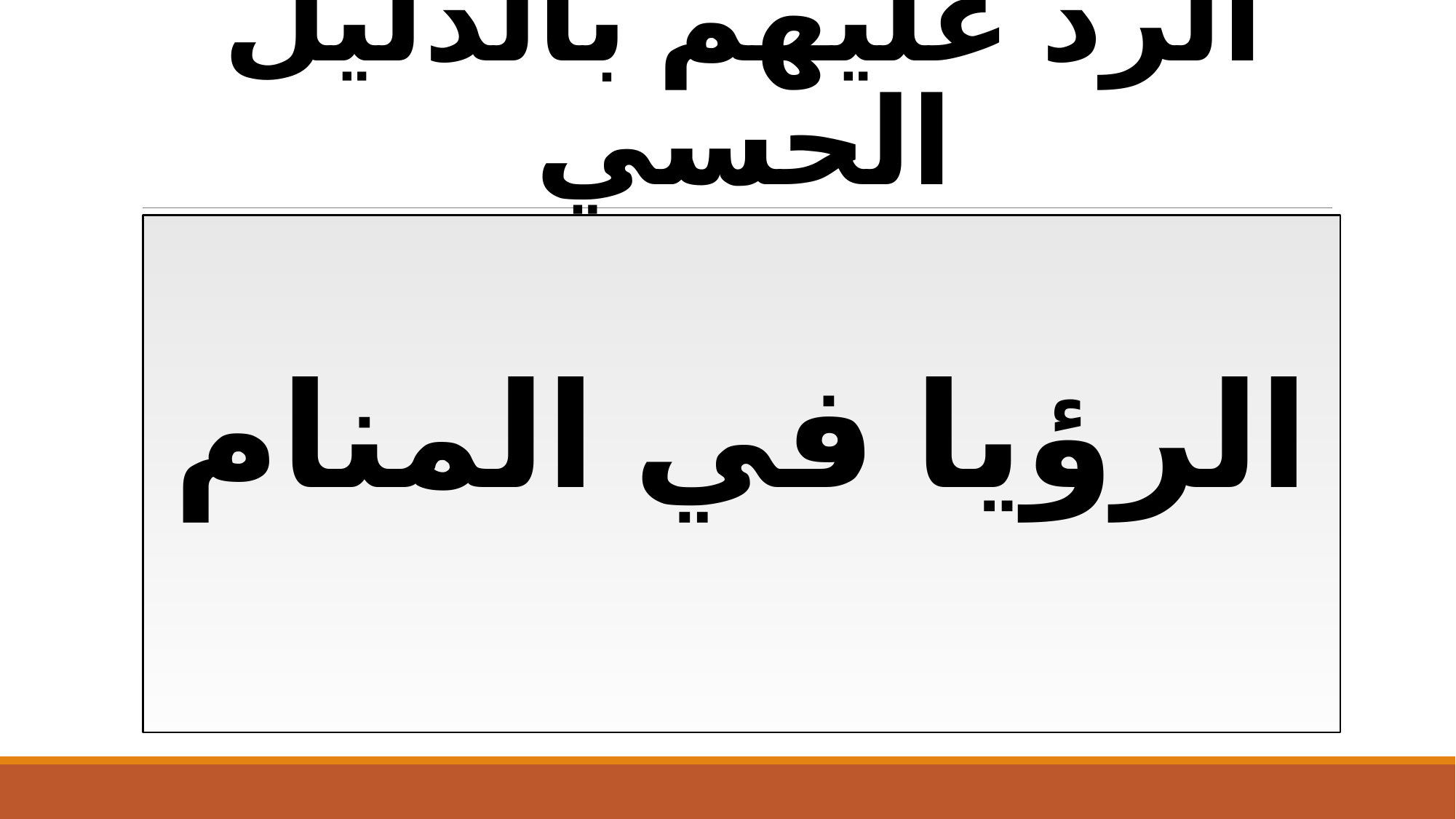

# الرد عليهم بالدليل الحسي

الرؤيا في المنام